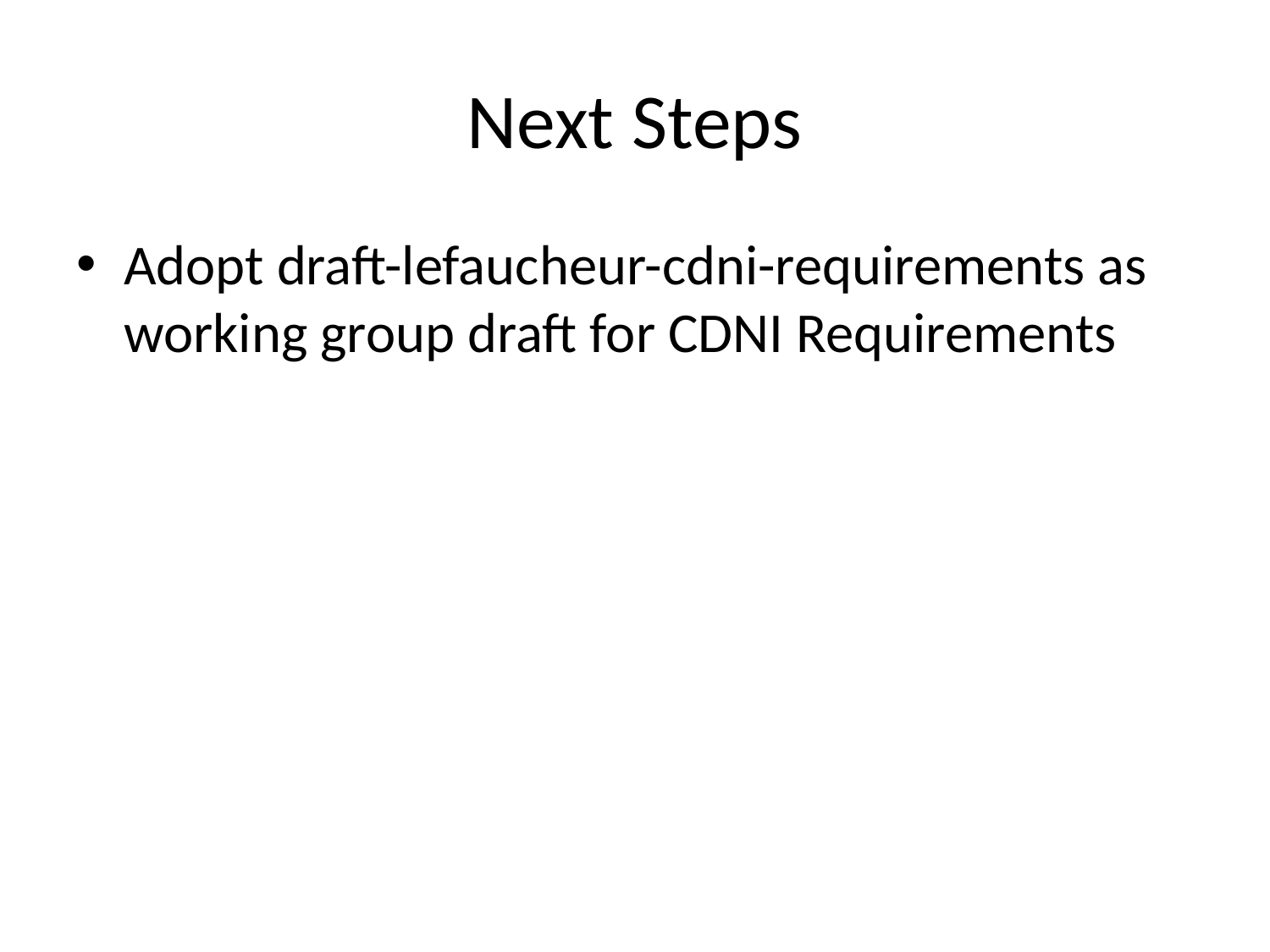

# Next Steps
Adopt draft-lefaucheur-cdni-requirements as working group draft for CDNI Requirements